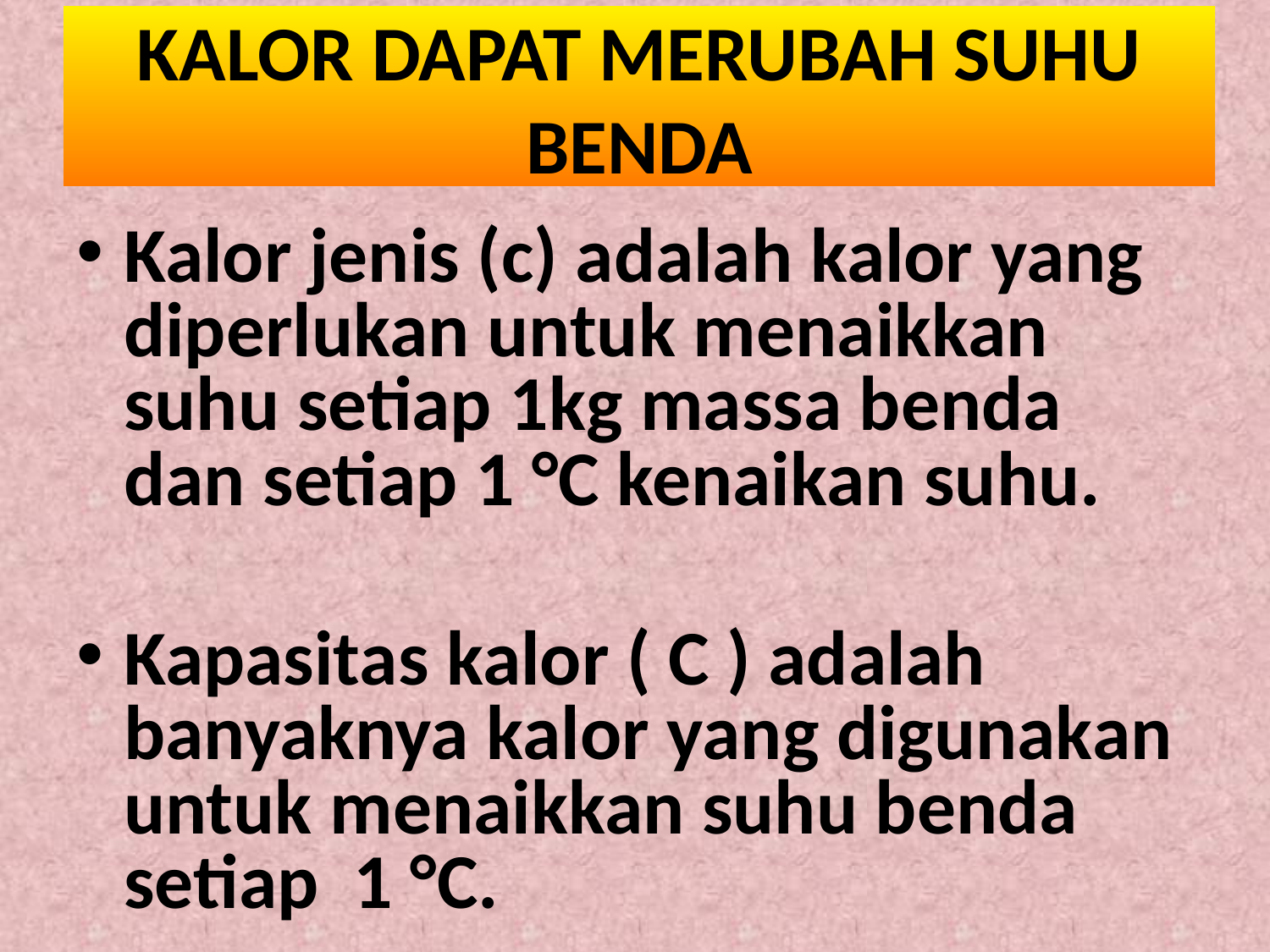

# KALOR DAPAT MERUBAH SUHU BENDA
Kalor jenis (c) adalah kalor yang diperlukan untuk menaikkan suhu setiap 1kg massa benda dan setiap 1 °C kenaikan suhu.

Kapasitas kalor ( C ) adalah banyaknya kalor yang digunakan untuk menaikkan suhu benda setiap  1 °C.